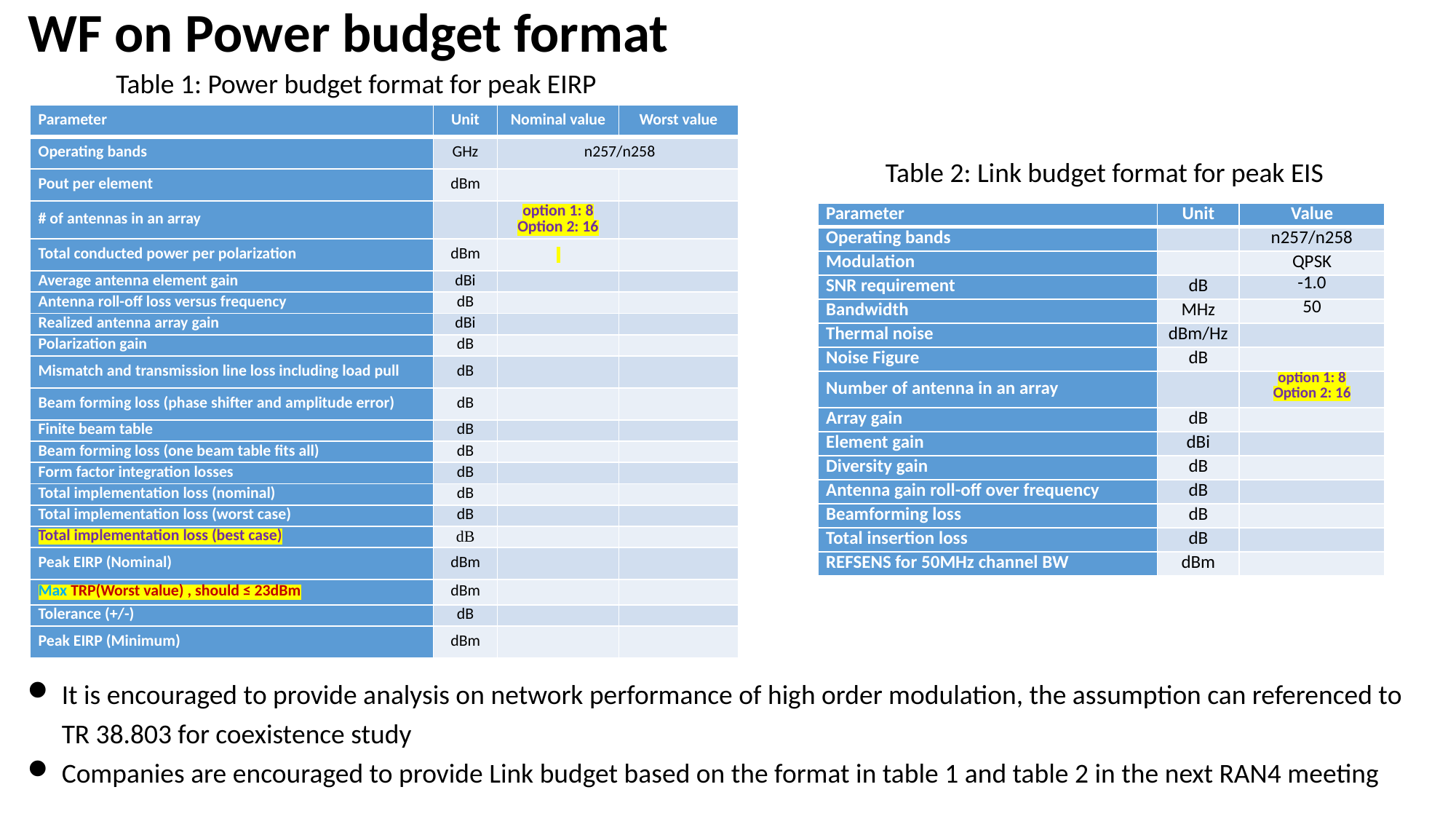

# WF on Power budget format
Table 1: Power budget format for peak EIRP
| Parameter | Unit | Nominal value | Worst value |
| --- | --- | --- | --- |
| Operating bands | GHz | n257/n258 |  |
| Pout per element | dBm |  |  |
| # of antennas in an array |  | option 1: 8 Option 2: 16 |  |
| Total conducted power per polarization | dBm |  |  |
| Average antenna element gain | dBi |  |  |
| Antenna roll-off loss versus frequency | dB |  |  |
| Realized antenna array gain | dBi |  |  |
| Polarization gain | dB |  |  |
| Mismatch and transmission line loss including load pull | dB |  |  |
| Beam forming loss (phase shifter and amplitude error) | dB |  |  |
| Finite beam table | dB |  |  |
| Beam forming loss (one beam table fits all) | dB |  |  |
| Form factor integration losses | dB |  |  |
| Total implementation loss (nominal) | dB |  |  |
| Total implementation loss (worst case) | dB |  |  |
| Total implementation loss (best case) | dB |  |  |
| Peak EIRP (Nominal) | dBm |  |  |
| Max TRP(Worst value) , should ≤ 23dBm | dBm |  |  |
| Tolerance (+/-) | dB |  |  |
| Peak EIRP (Minimum) | dBm |  |  |
Table 2: Link budget format for peak EIS
| Parameter | Unit | Value |
| --- | --- | --- |
| Operating bands |  | n257/n258 |
| Modulation |  | QPSK |
| SNR requirement | dB | -1.0 |
| Bandwidth | MHz | 50 |
| Thermal noise | dBm/Hz |  |
| Noise Figure | dB |  |
| Number of antenna in an array |  | option 1: 8 Option 2: 16 |
| Array gain | dB |  |
| Element gain | dBi |  |
| Diversity gain | dB |  |
| Antenna gain roll-off over frequency | dB |  |
| Beamforming loss | dB |  |
| Total insertion loss | dB |  |
| REFSENS for 50MHz channel BW | dBm |  |
It is encouraged to provide analysis on network performance of high order modulation, the assumption can referenced to TR 38.803 for coexistence study
Companies are encouraged to provide Link budget based on the format in table 1 and table 2 in the next RAN4 meeting